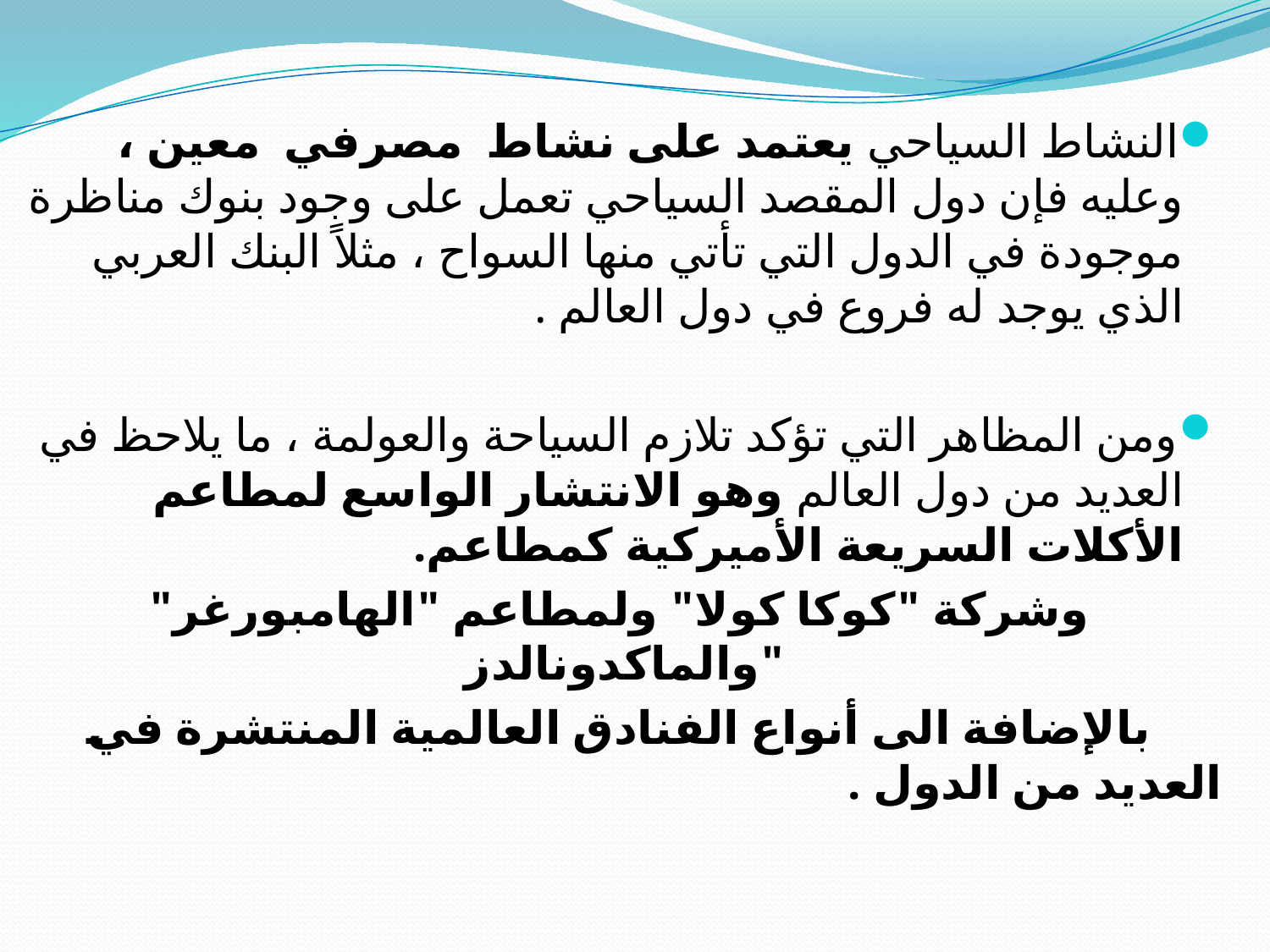

النشاط السياحي يعتمد على نشاط  مصرفي  معين ، وعليه فإن دول المقصد السياحي تعمل على وجود بنوك مناظرة موجودة في الدول التي تأتي منها السواح ، مثلاً البنك العربي الذي يوجد له فروع في دول العالم .

ومن المظاهر التي تؤكد تلازم السياحة والعولمة ، ما يلاحظ في العديد من دول العالم وهو الانتشار الواسع لمطاعم الأكلات السريعة الأميركية كمطاعم.
 وشركة "كوكا كولا" ولمطاعم "الهامبورغر" "والماكدونالدز
      بالإضافة الى أنواع الفنادق العالمية المنتشرة في العديد من الدول .